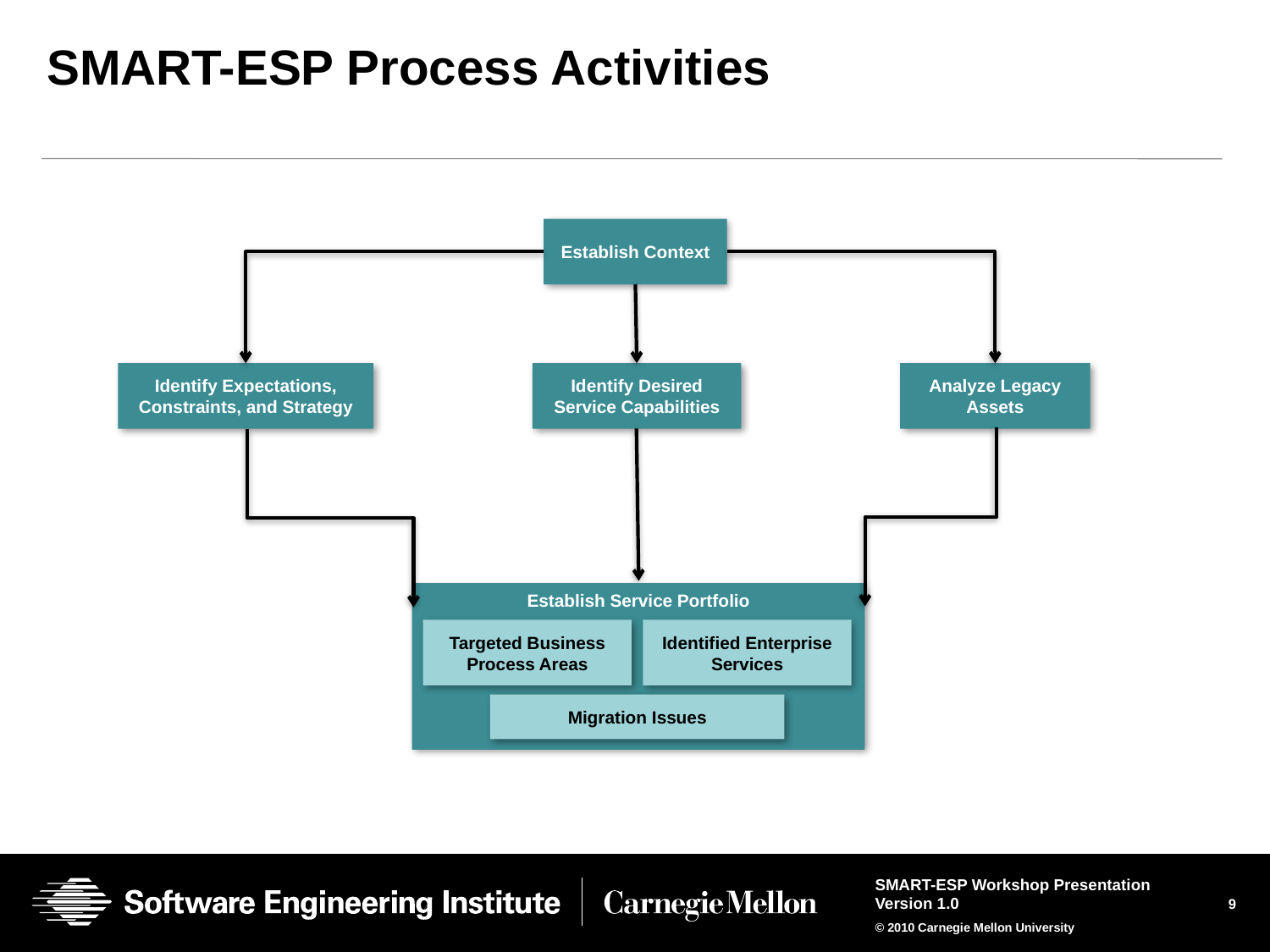

# SMART-ESP Process Activities
Establish Context
Identify Expectations, Constraints, and Strategy
Identify Desired Service Capabilities
Analyze Legacy Assets
Establish Service Portfolio

Targeted Business Process Areas
Identified Enterprise Services
Migration Issues